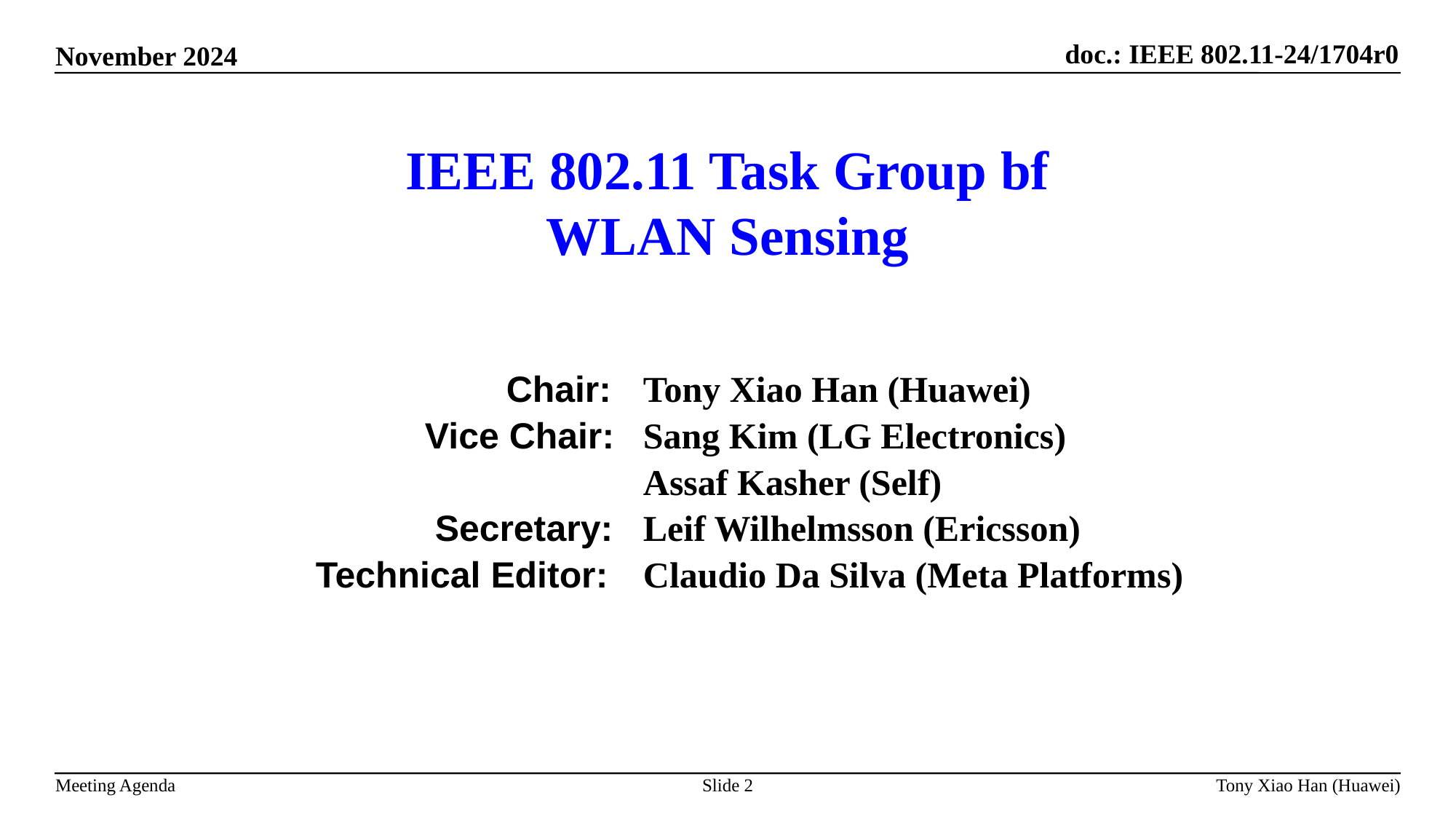

# IEEE 802.11 Task Group bf WLAN Sensing

		   	        Chair:	Tony Xiao Han (Huawei)
			Vice Chair: 	Sang Kim (LG Electronics)
 					Assaf Kasher (Self)
			 Secretary: 	Leif Wilhelmsson (Ericsson)
		Technical Editor:	Claudio Da Silva (Meta Platforms)